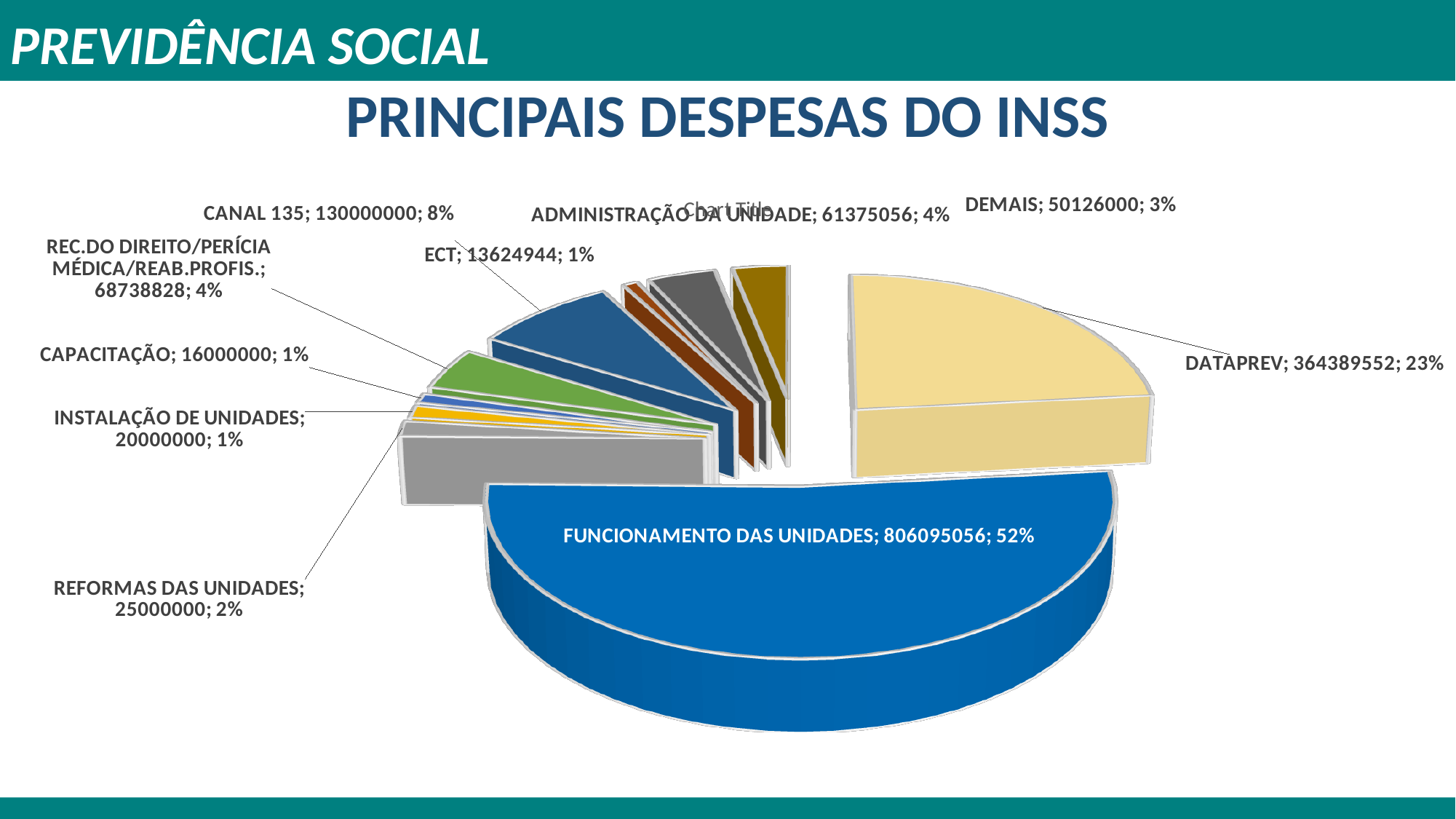

PREVIDÊNCIA SOCIAL
# PRINCIPAIS DESPESAS DO INSS

[unsupported chart]